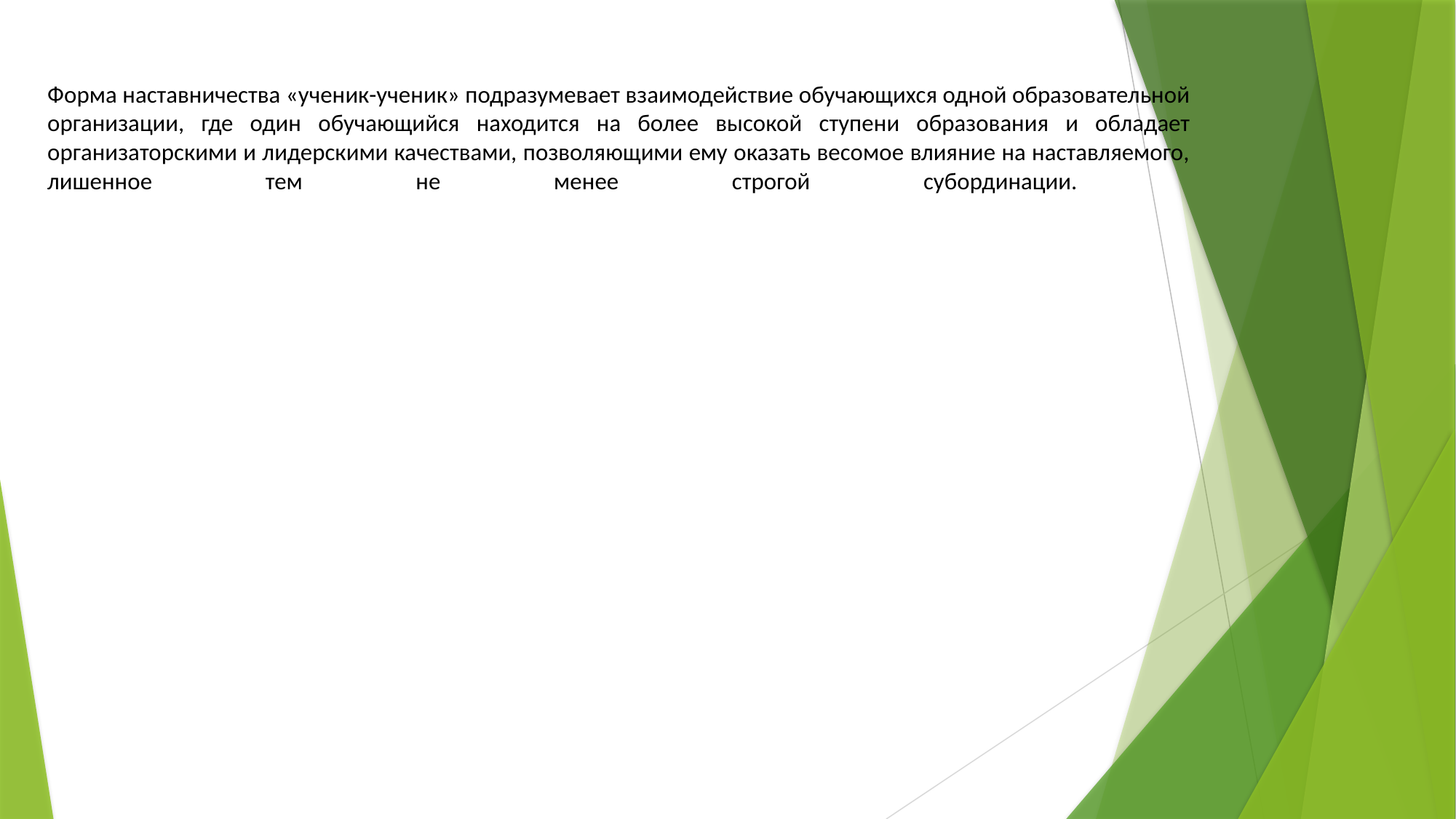

# Форма наставничества «ученик-ученик» подразумевает взаимодействие обучающихся одной образовательной организации, где один обучающийся находится на более высокой ступени образования и обладает организаторскими и лидерскими качествами, позволяющими ему оказать весомое влияние на наставляемого, лишенное тем не менее строгой субординации.